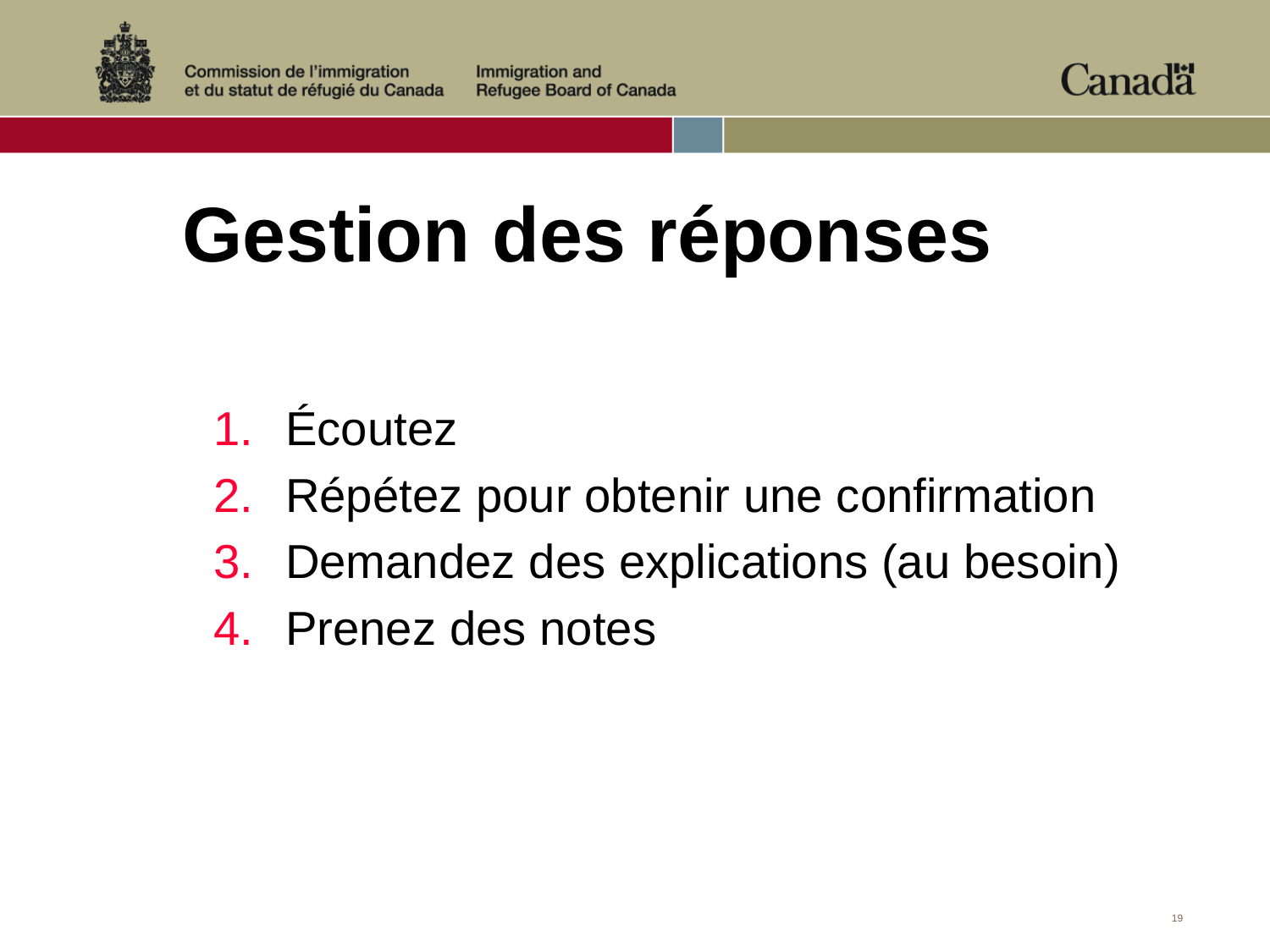

# Gestion des réponses
Écoutez
Répétez pour obtenir une confirmation
Demandez des explications (au besoin)
Prenez des notes

19